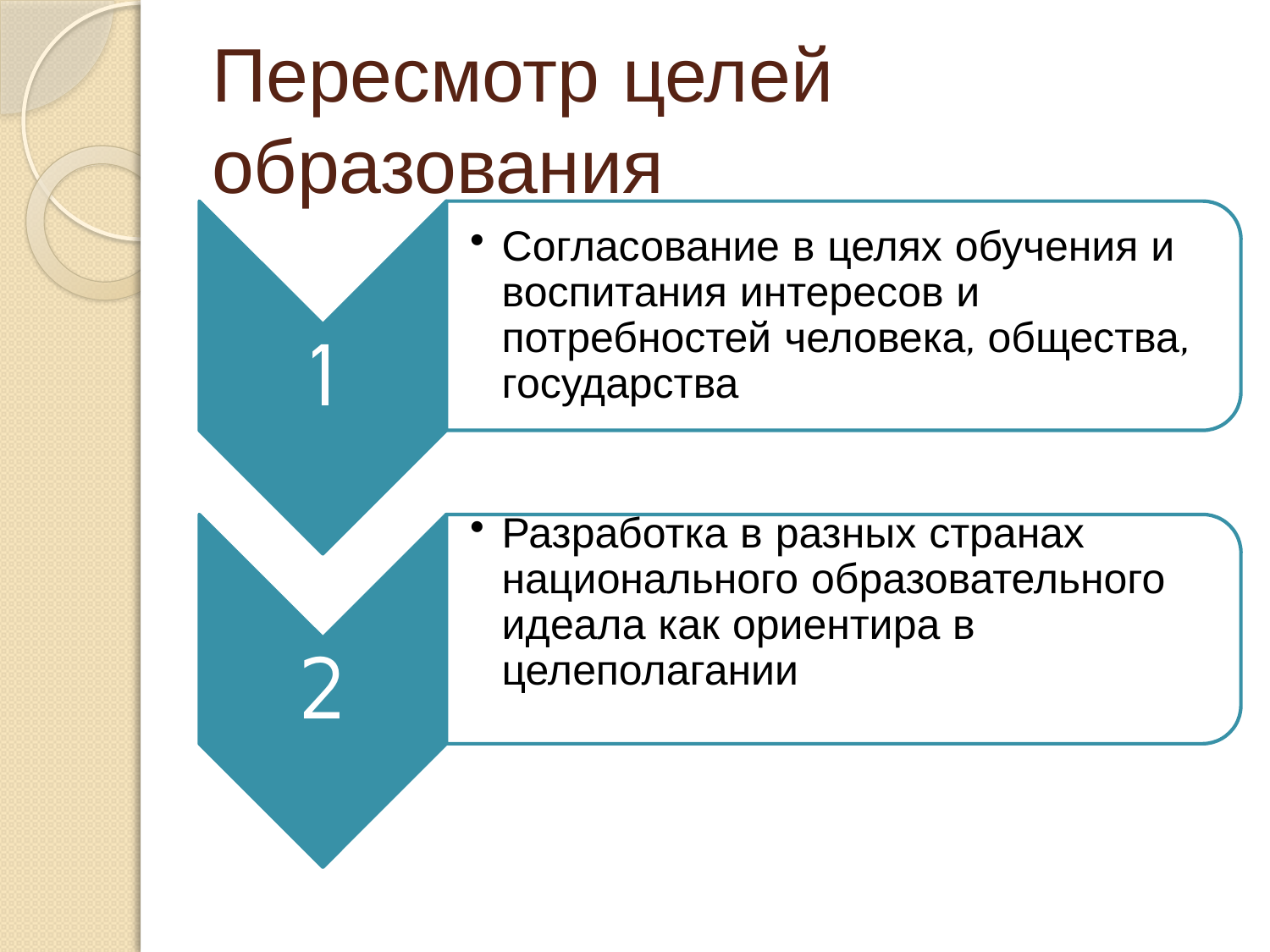

# Пересмотр целей образования
1
Согласование в целях обучения и воспитания интересов и потребностей человека, общества, государства
2
Разработка в разных странах национального образовательного идеала как ориентира в целеполагании